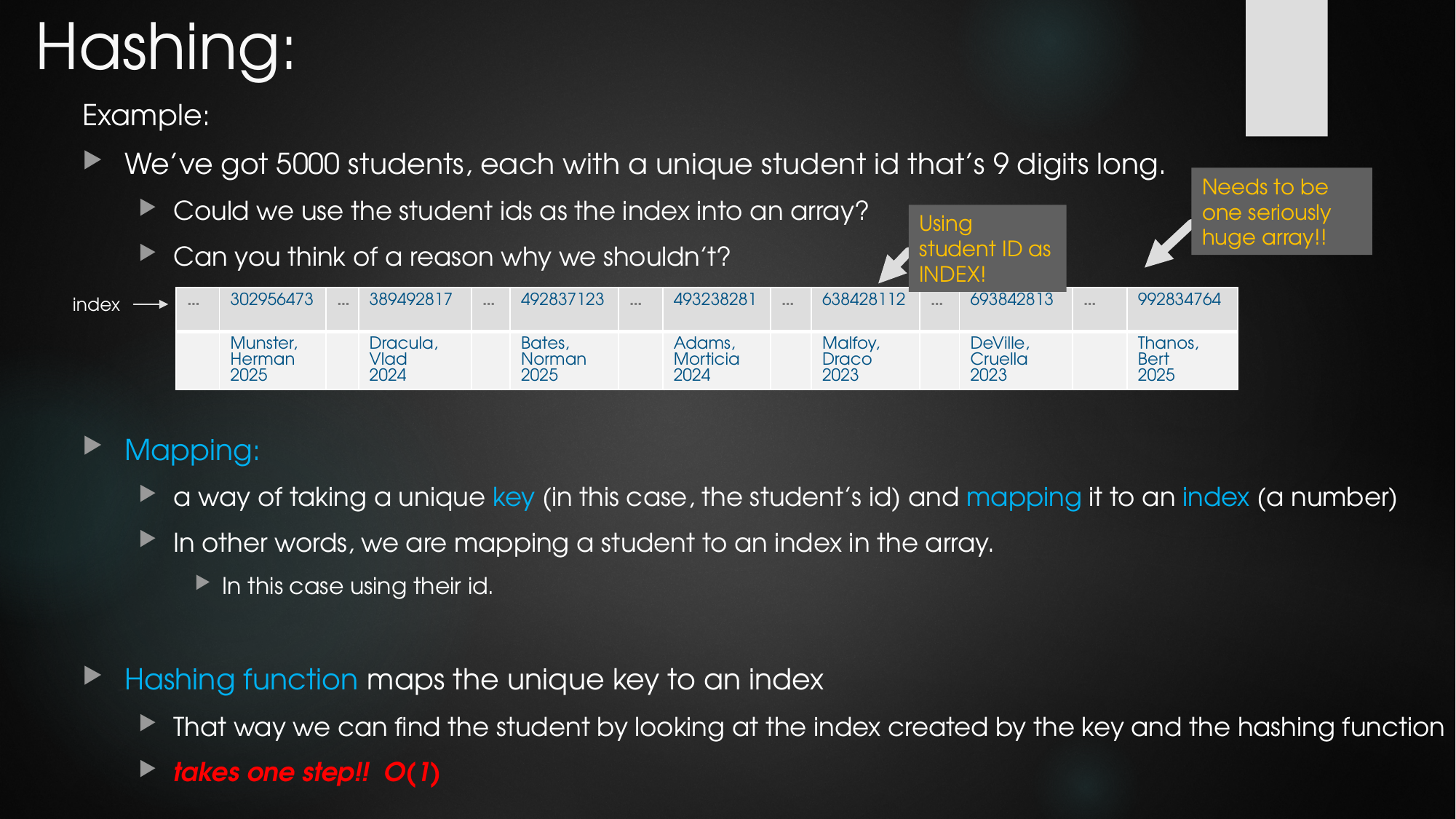

# Hashing:
Example:
We’ve got 5000 students, each with a unique student id that’s 9 digits long.
Could we use the student ids as the index into an array?
Can you think of a reason why we shouldn’t?

Mapping:
a way of taking a unique key (in this case, the student’s id) and mapping it to an index (a number)
In other words, we are mapping a student to an index in the array.
In this case using their id.

	Hashing function maps the unique key to an index
That way we can find the student by looking at the index created by the key and the hashing function
takes one step!!  O(1)

Needs to be one seriously huge array!!
Using student ID as INDEX!
index
| … | 302956473 | … | 389492817 | … | 492837123 | … | 493238281 | … | 638428112 | … | 693842813 | … | 992834764 |
| --- | --- | --- | --- | --- | --- | --- | --- | --- | --- | --- | --- | --- | --- |
|  | Munster, Herman 2025 |  | Dracula, Vlad 2024 |  | Bates, Norman 2025 |  | Adams, Morticia 2024 |  | Malfoy, Draco 2023 |  | DeVille, Cruella 2023 |  | Thanos, Bert 2025 |